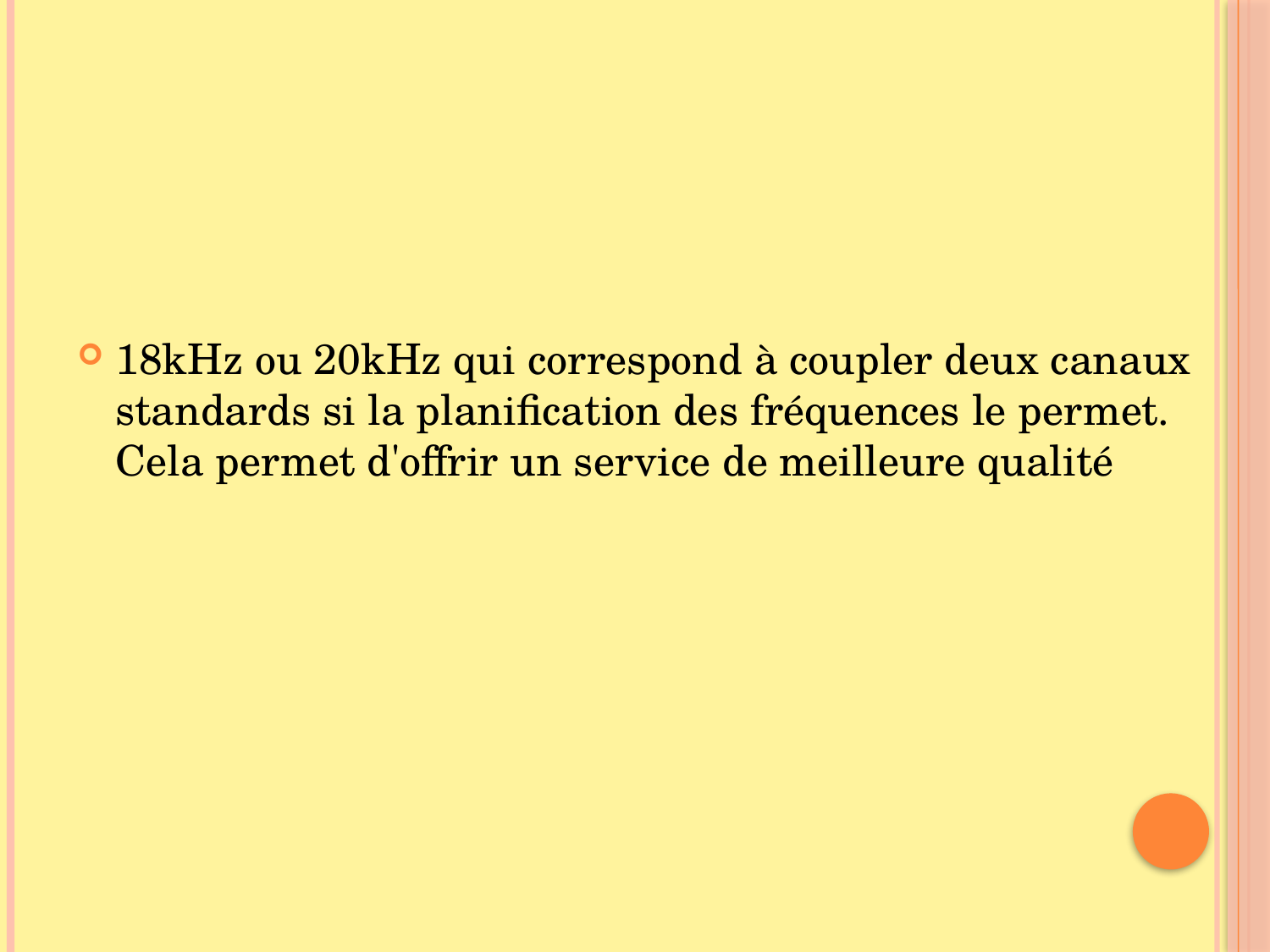

18kHz ou 20kHz qui correspond à coupler deux canaux standards si la planification des fréquences le permet. Cela permet d'offrir un service de meilleure qualité